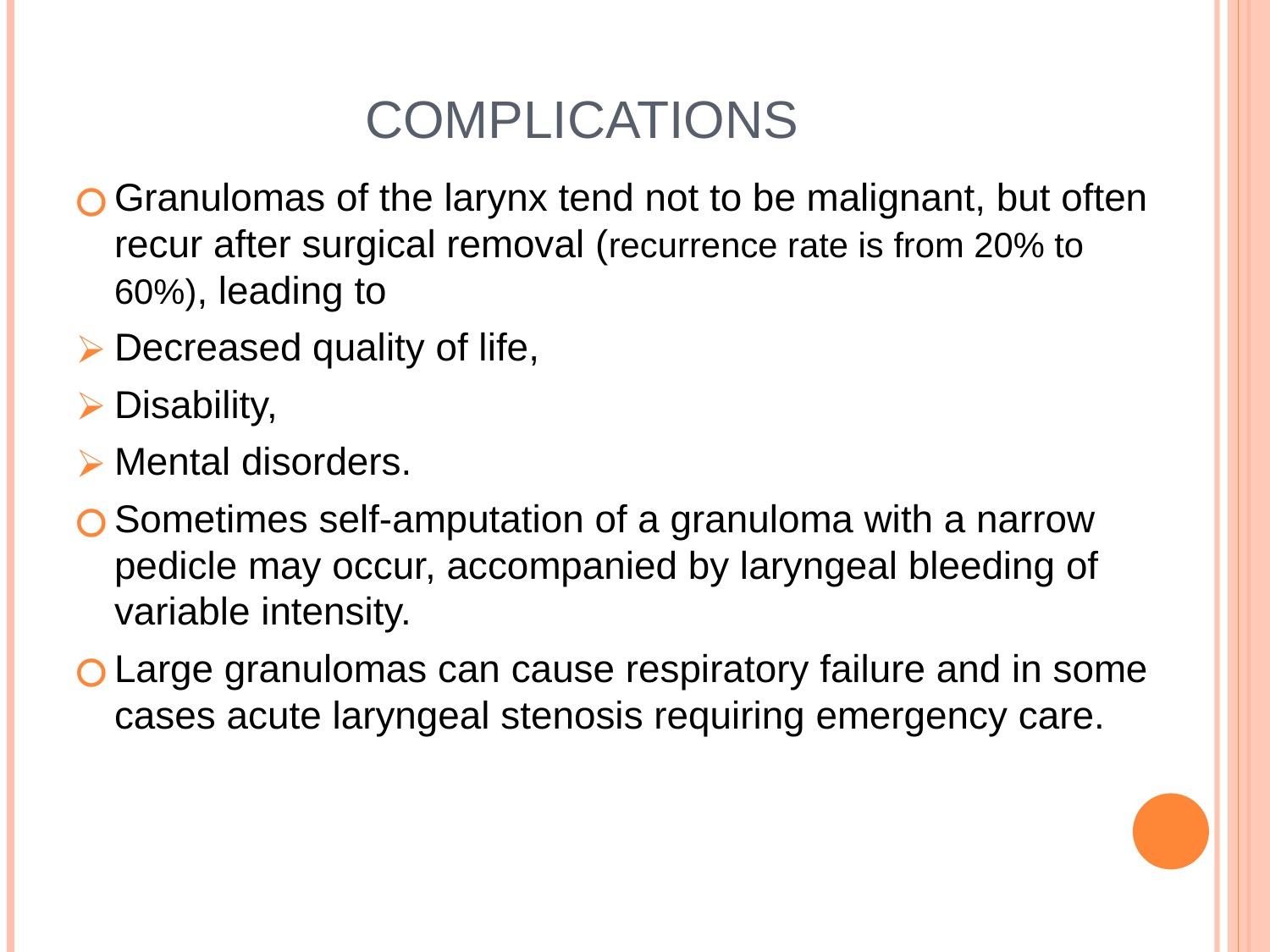

# Complications
Granulomas of the larynx tend not to be malignant, but often recur after surgical removal (recurrence rate is from 20% to 60%), leading to
Decreased quality of life,
Disability,
Mental disorders.
Sometimes self-amputation of a granuloma with a narrow pedicle may occur, accompanied by laryngeal bleeding of variable intensity.
Large granulomas can cause respiratory failure and in some cases acute laryngeal stenosis requiring emergency care.